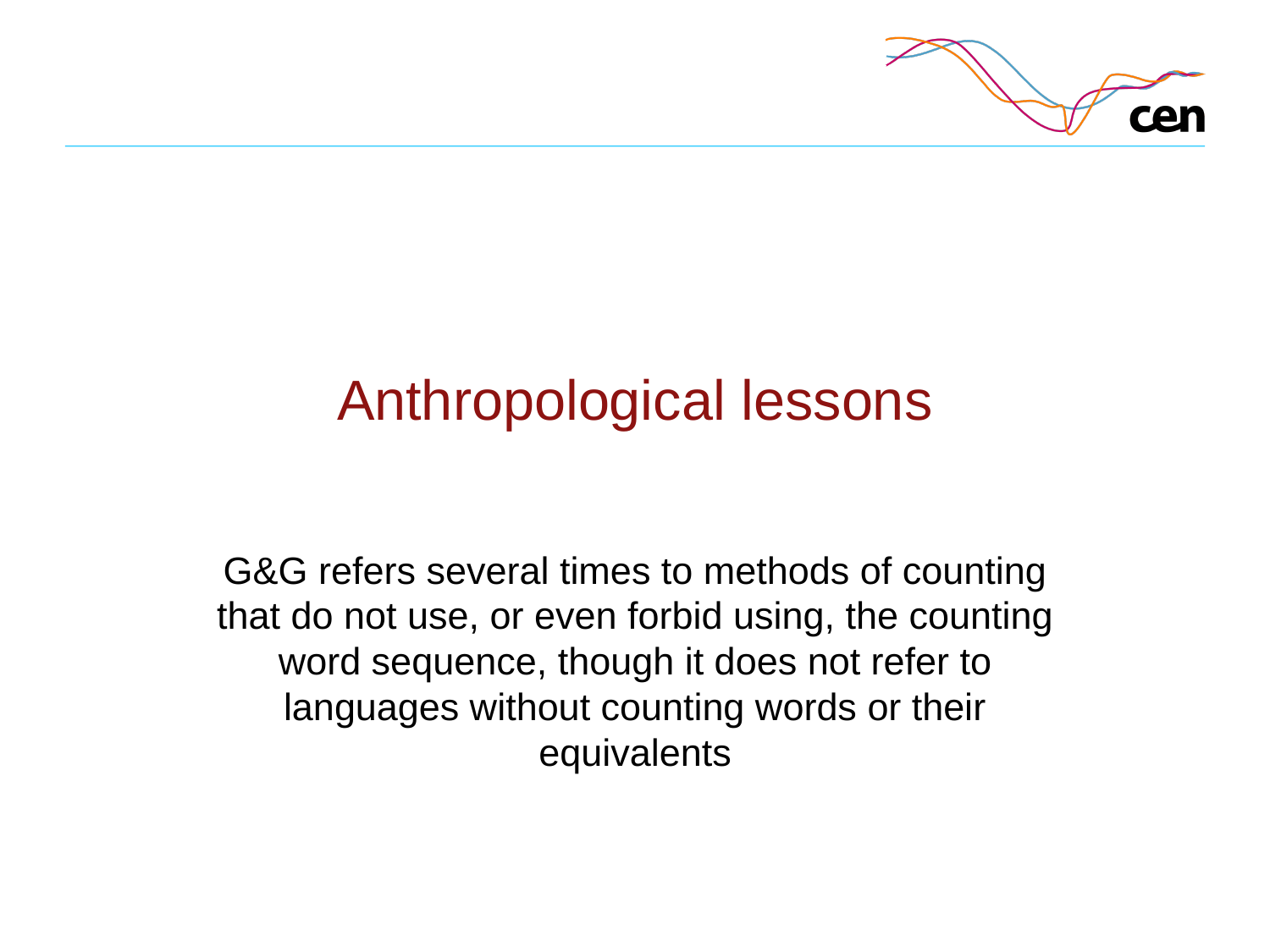

# Anthropological lessons
G&G refers several times to methods of counting that do not use, or even forbid using, the counting word sequence, though it does not refer to languages without counting words or their equivalents